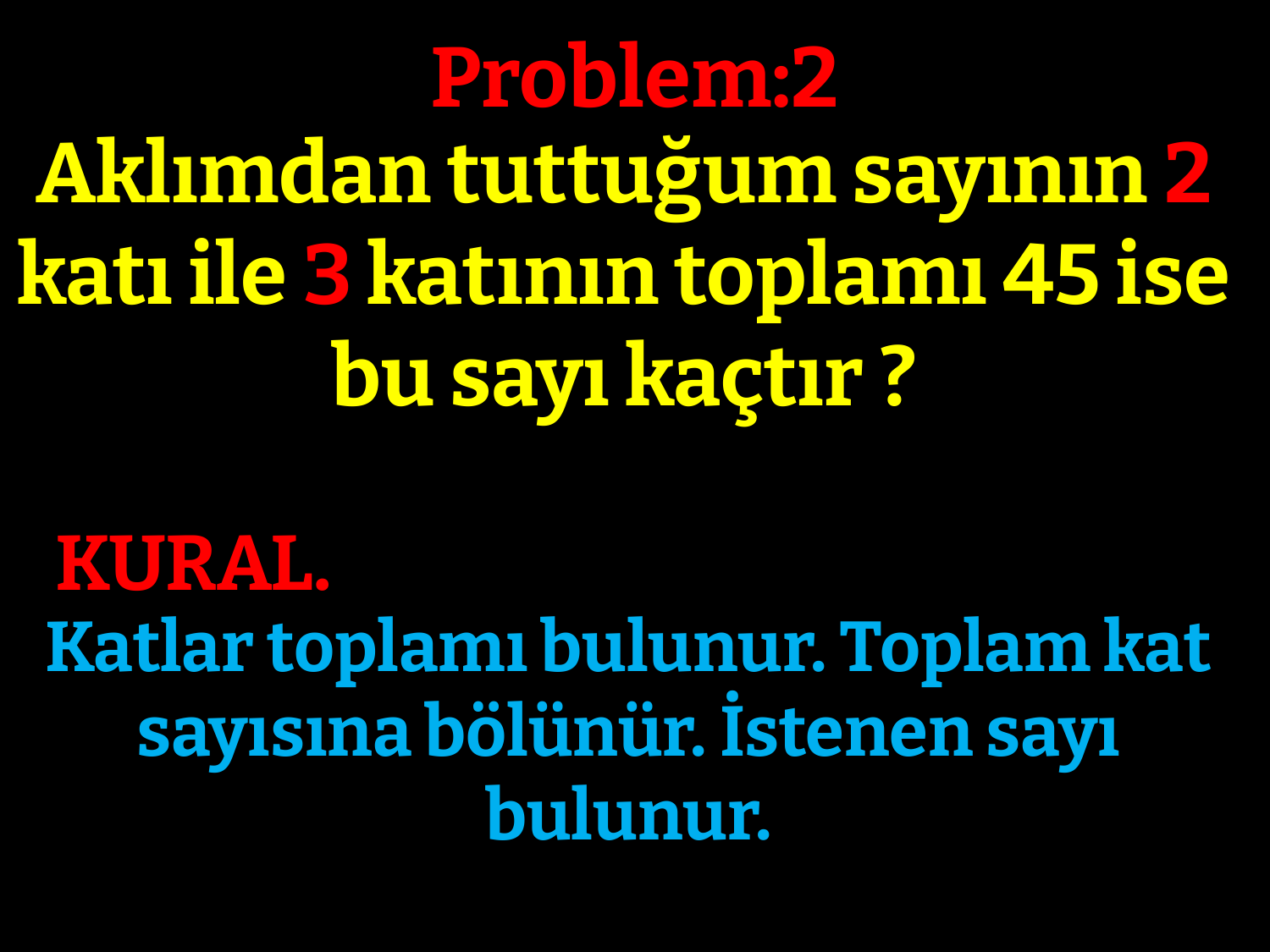

Problem:2
Aklımdan tuttuğum sayının 2 katı ile 3 katının toplamı 45 ise bu sayı kaçtır ?
#
KURAL.
Katlar toplamı bulunur. Toplam kat sayısına bölünür. İstenen sayı bulunur.